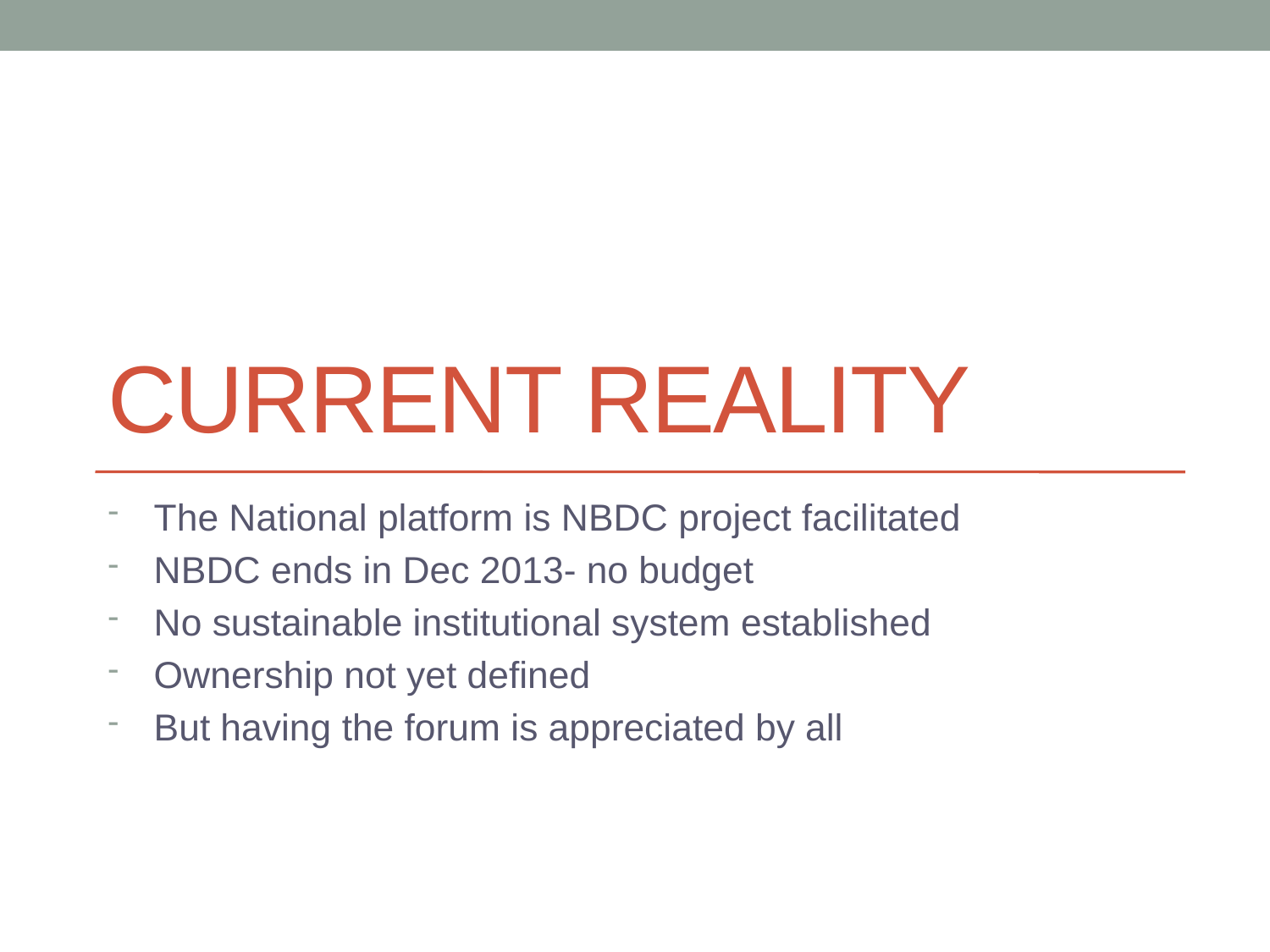

# Current reality
The National platform is NBDC project facilitated
NBDC ends in Dec 2013- no budget
No sustainable institutional system established
Ownership not yet defined
But having the forum is appreciated by all